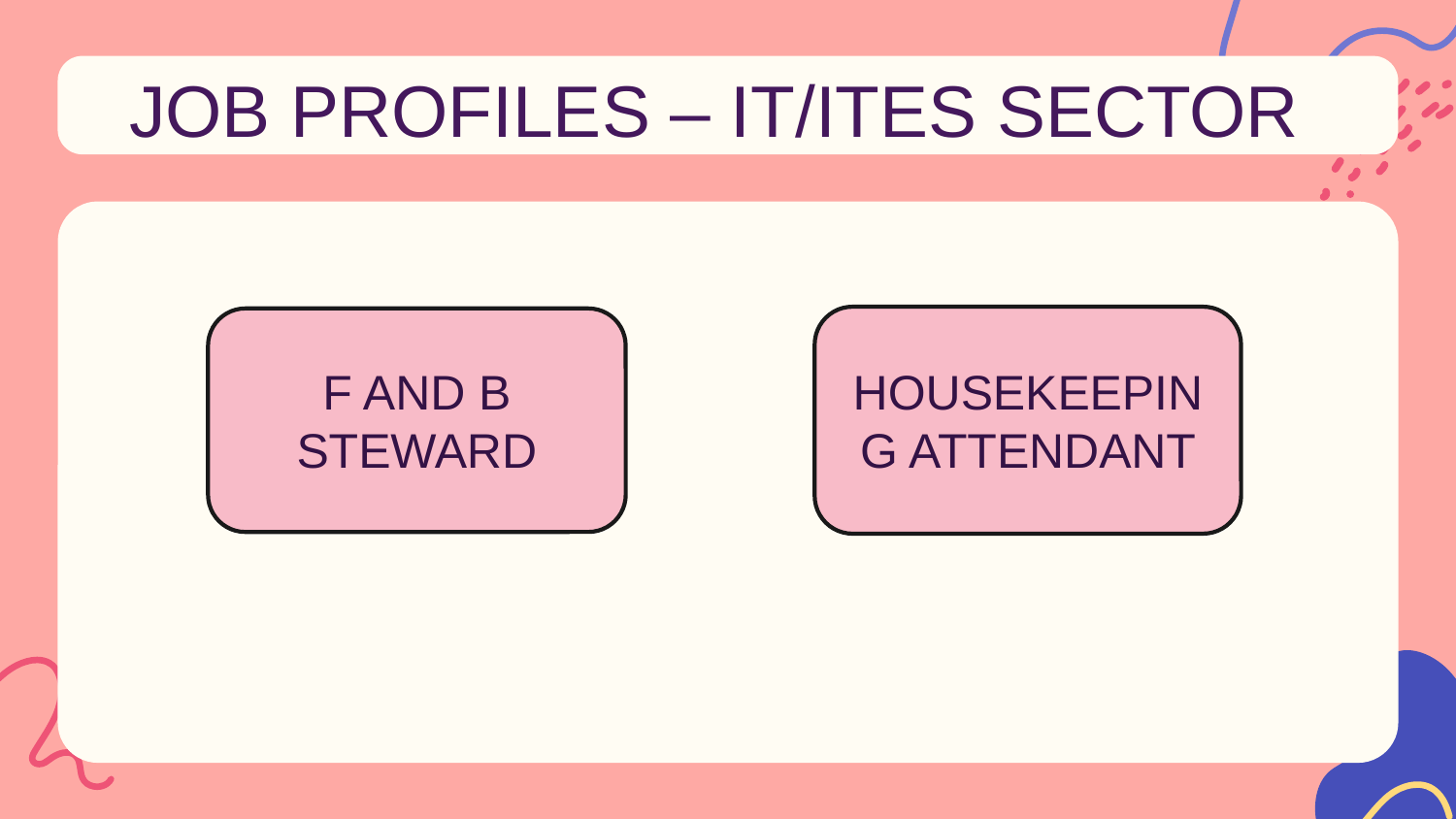

# JOB PROFILES – IT/ITES SECTOR

HOUSEKEEPING ATTENDANT
F AND B STEWARD